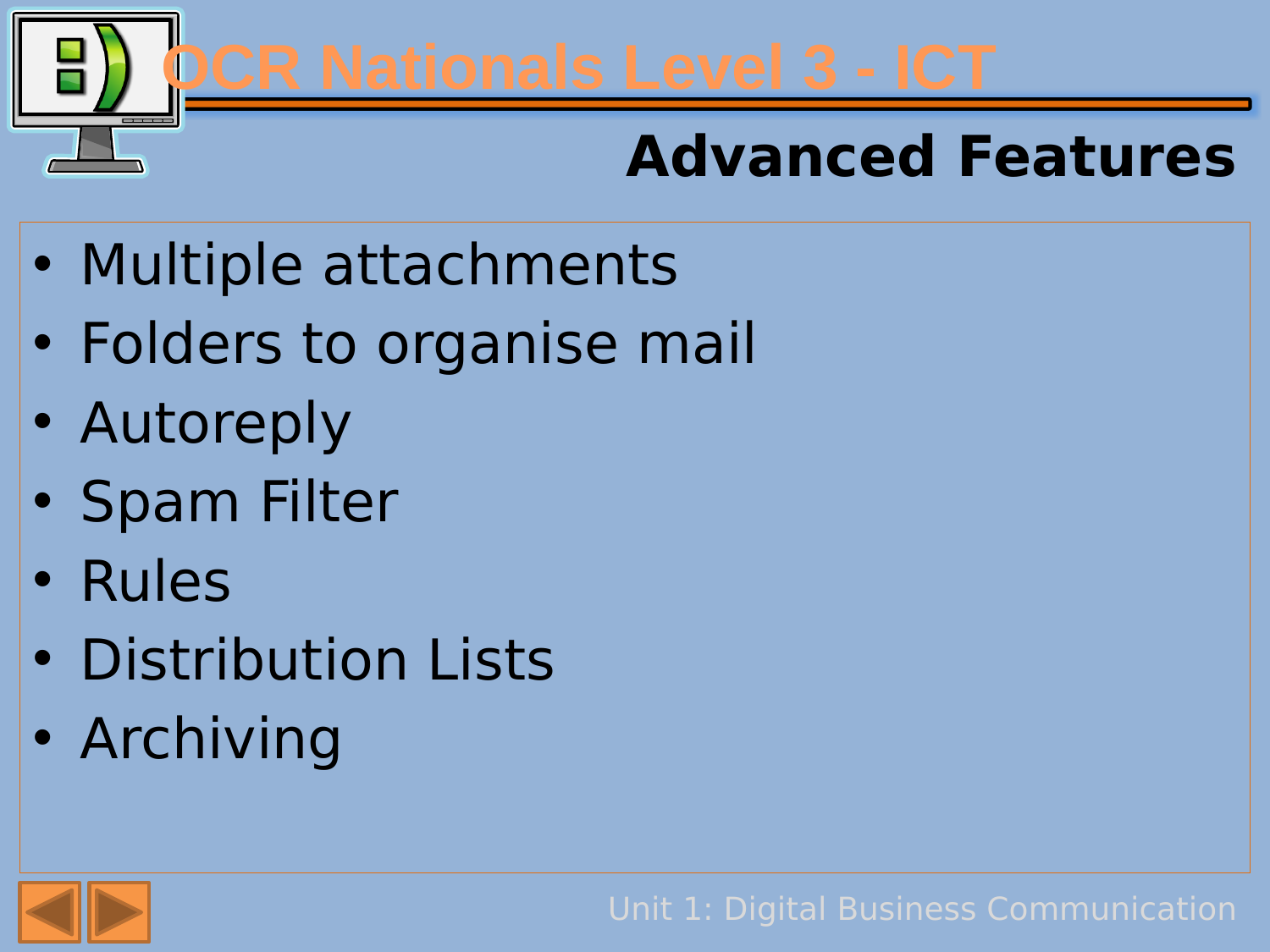

# Advanced Features
Multiple attachments
Folders to organise mail
Autoreply
Spam Filter
Rules
Distribution Lists
Archiving